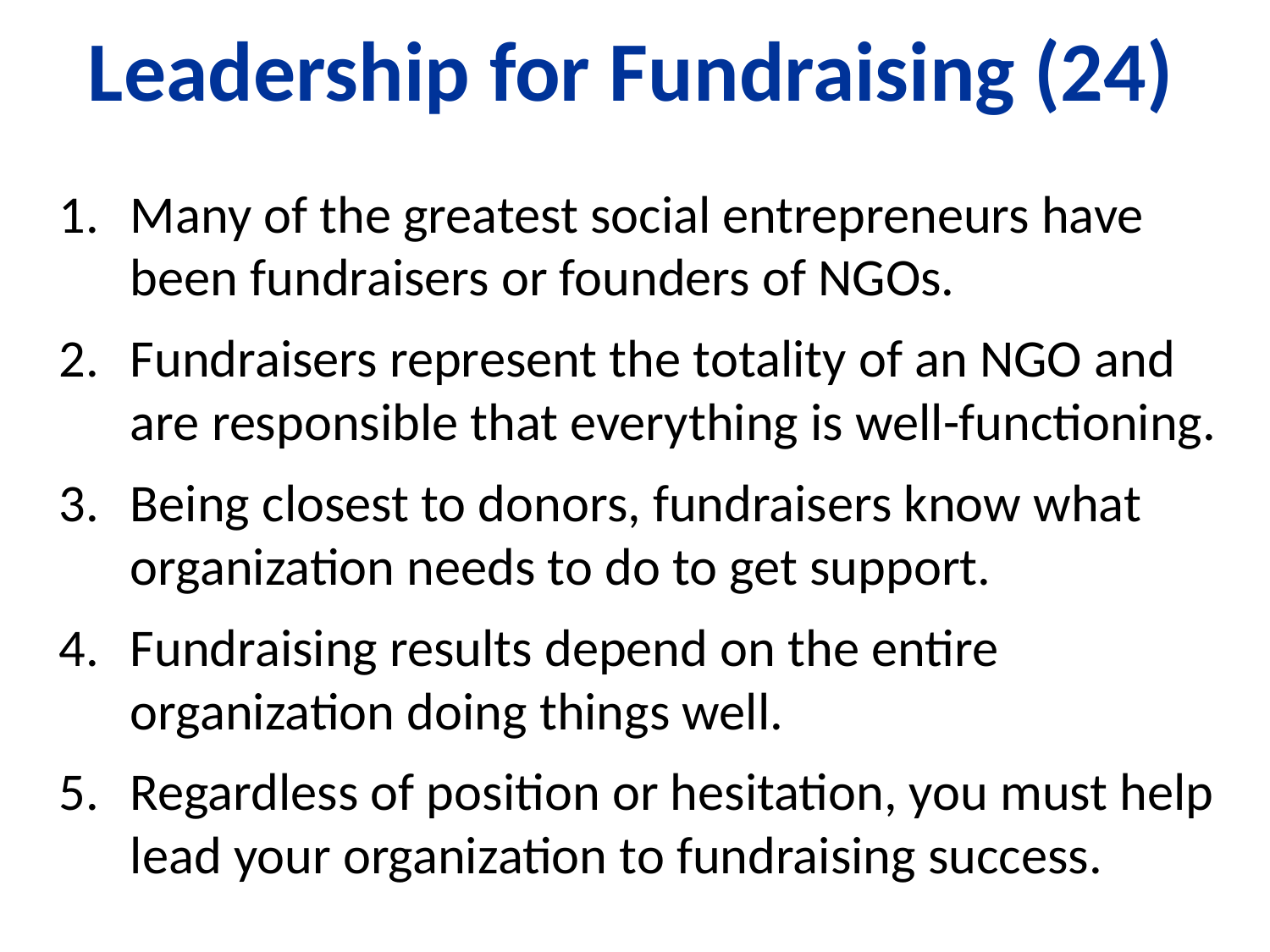

# Leadership for Fundraising (24)
Many of the greatest social entrepreneurs have been fundraisers or founders of NGOs.
Fundraisers represent the totality of an NGO and are responsible that everything is well-functioning.
Being closest to donors, fundraisers know what organization needs to do to get support.
Fundraising results depend on the entire organization doing things well.
Regardless of position or hesitation, you must help lead your organization to fundraising success.